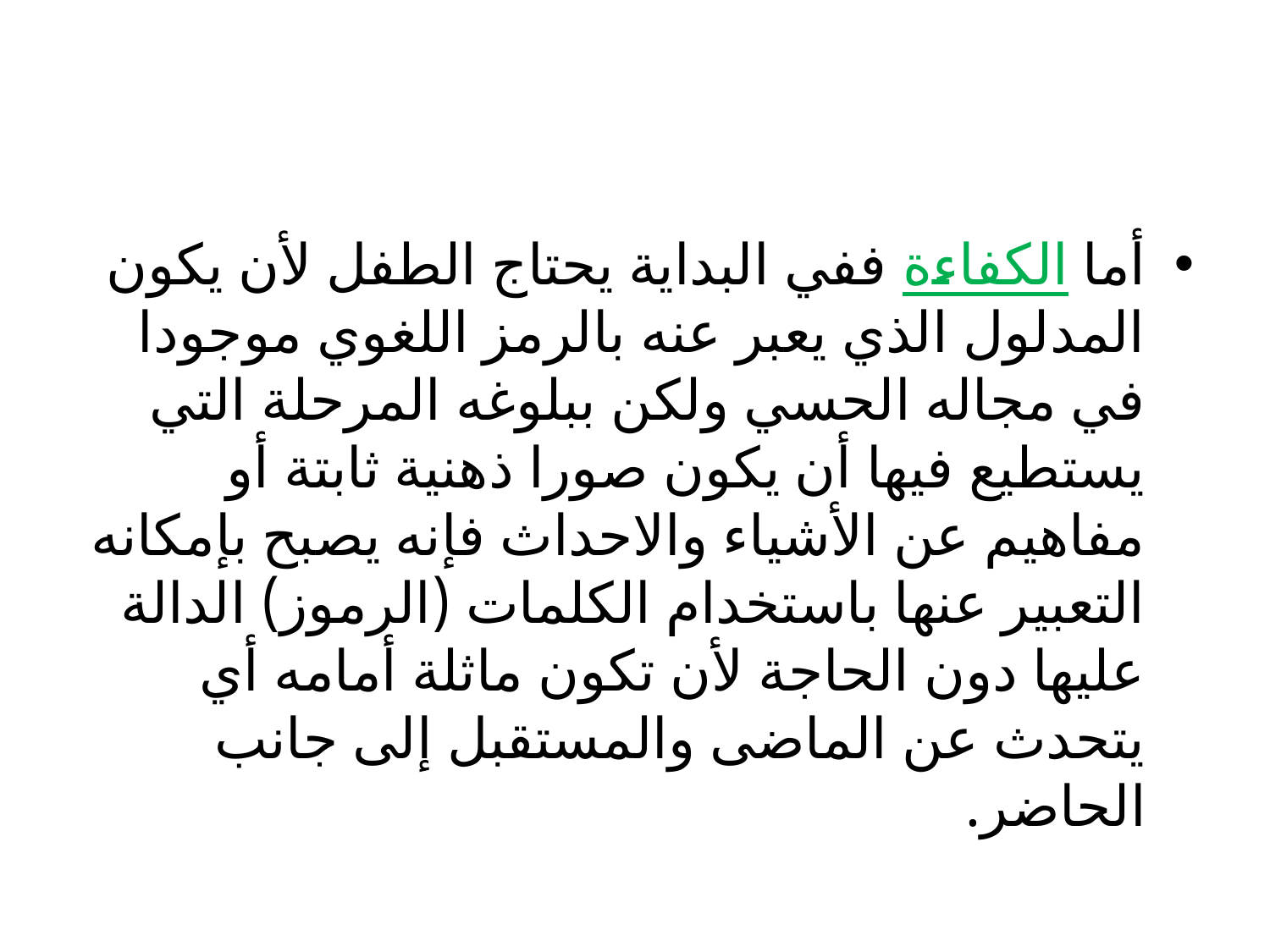

#
أما الكفاءة ففي البداية يحتاج الطفل لأن يكون المدلول الذي يعبر عنه بالرمز اللغوي موجودا في مجاله الحسي ولكن ببلوغه المرحلة التي يستطيع فيها أن يكون صورا ذهنية ثابتة أو مفاهيم عن الأشياء والاحداث فإنه يصبح بإمكانه التعبير عنها باستخدام الكلمات (الرموز) الدالة عليها دون الحاجة لأن تكون ماثلة أمامه أي يتحدث عن الماضى والمستقبل إلى جانب الحاضر.